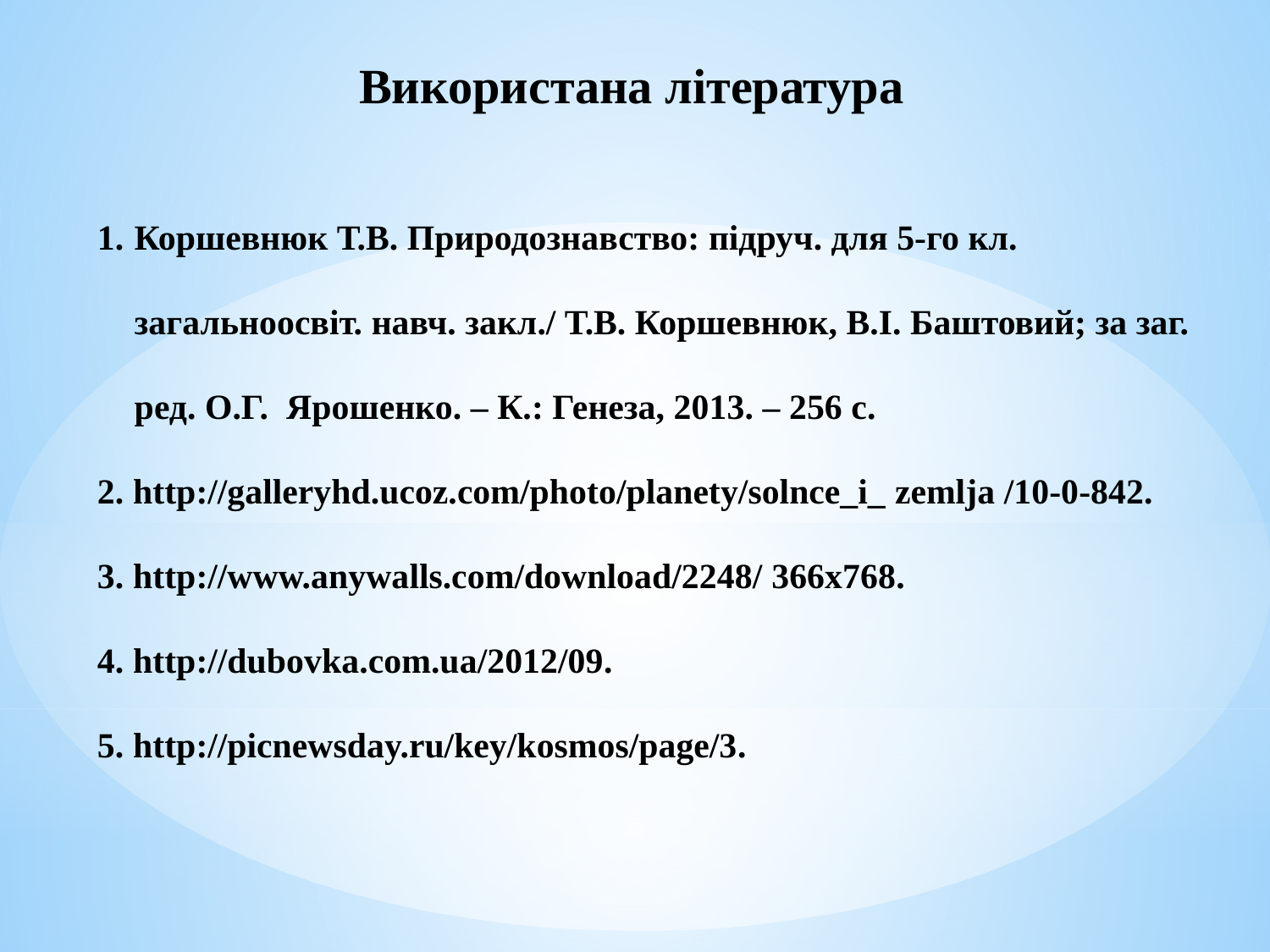

Використана література
Коршевнюк Т.В. Природознавство: підруч. для 5-го кл. загальноосвіт. навч. закл./ Т.В. Коршевнюк, В.І. Баштовий; за заг. ред. О.Г.  Ярошенко. – К.: Генеза, 2013. – 256 с.
2. http://galleryhd.ucoz.com/photo/planety/solnce_i_ zemlja /10-0-842.
3. http://www.anywalls.com/download/2248/ 366x768.
4. http://dubovka.com.ua/2012/09.
5. http://picnewsday.ru/key/kosmos/page/3.